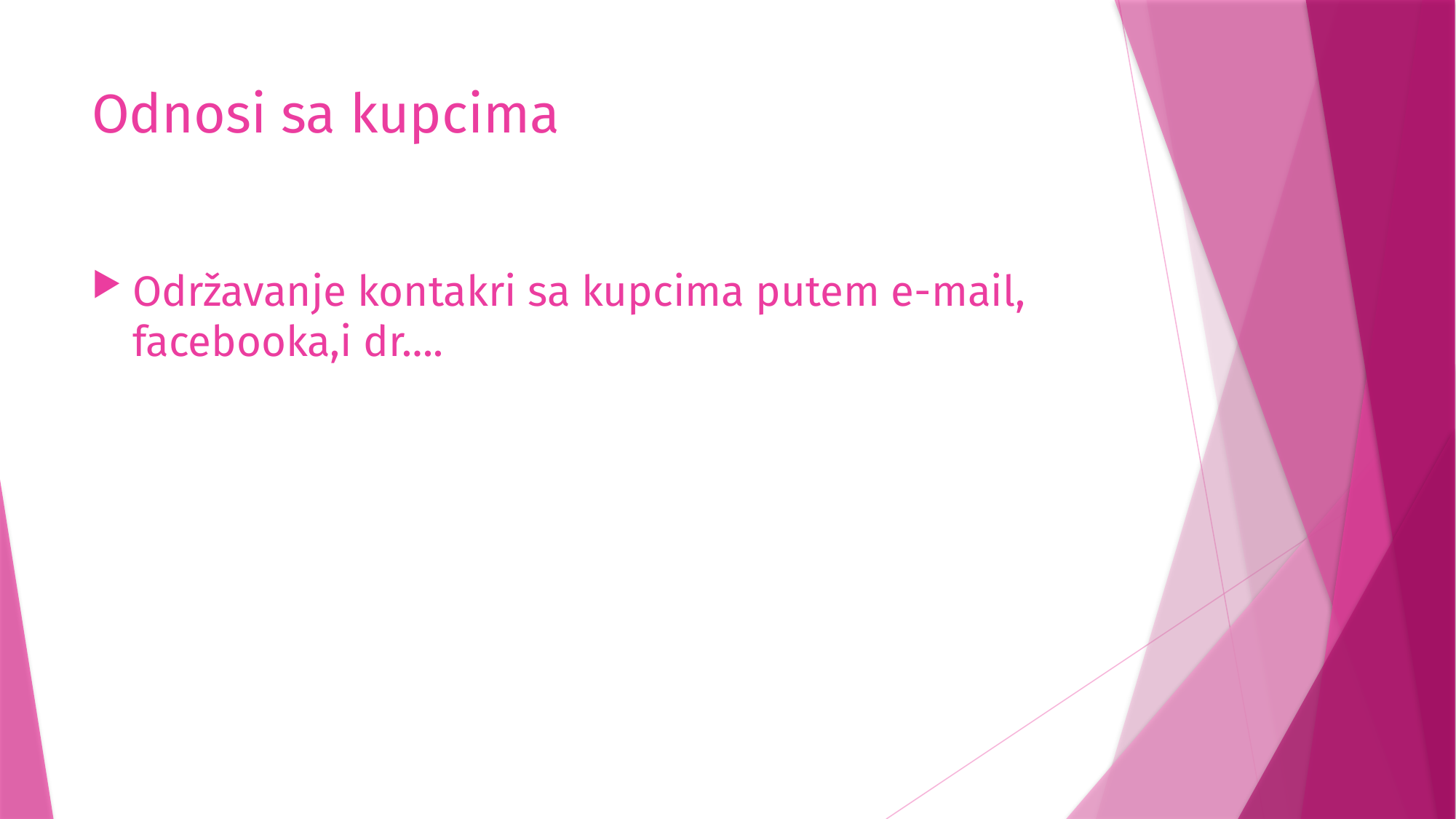

# Odnosi sa kupcima
Održavanje kontakri sa kupcima putem e-mail, facebooka,i dr….